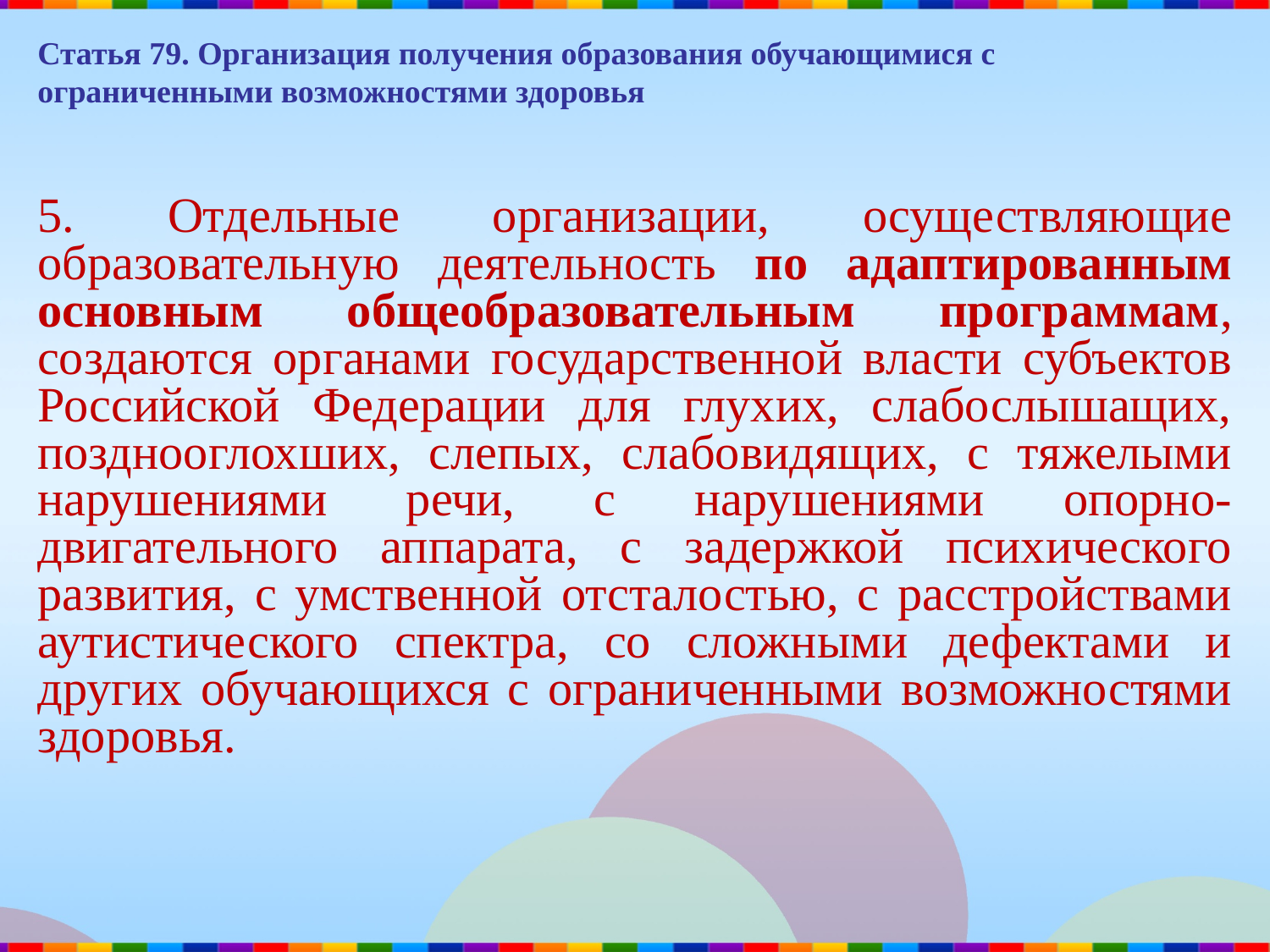

# Статья 79. Организация получения образования обучающимися с ограниченными возможностями здоровья

5. Отдельные организации, осуществляющие образовательную деятельность по адаптированным основным общеобразовательным программам, создаются органами государственной власти субъектов Российской Федерации для глухих, слабослышащих, позднооглохших, слепых, слабовидящих, с тяжелыми нарушениями речи, с нарушениями опорно-двигательного аппарата, с задержкой психического развития, с умственной отсталостью, с расстройствами аутистического спектра, со сложными дефектами и других обучающихся с ограниченными возможностями здоровья.